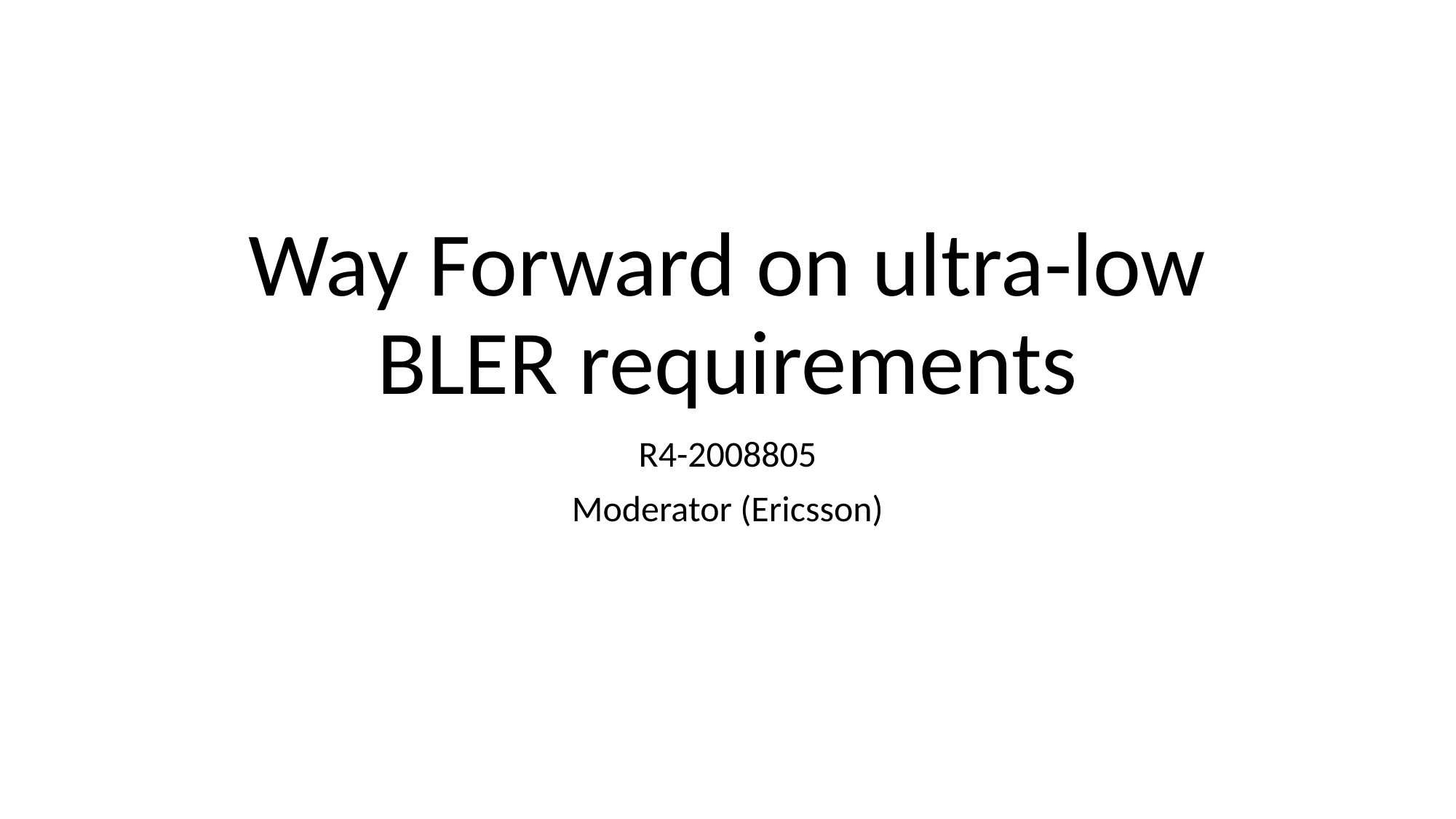

# Way Forward on ultra-low BLER requirements
R4-2008805
Moderator (Ericsson)